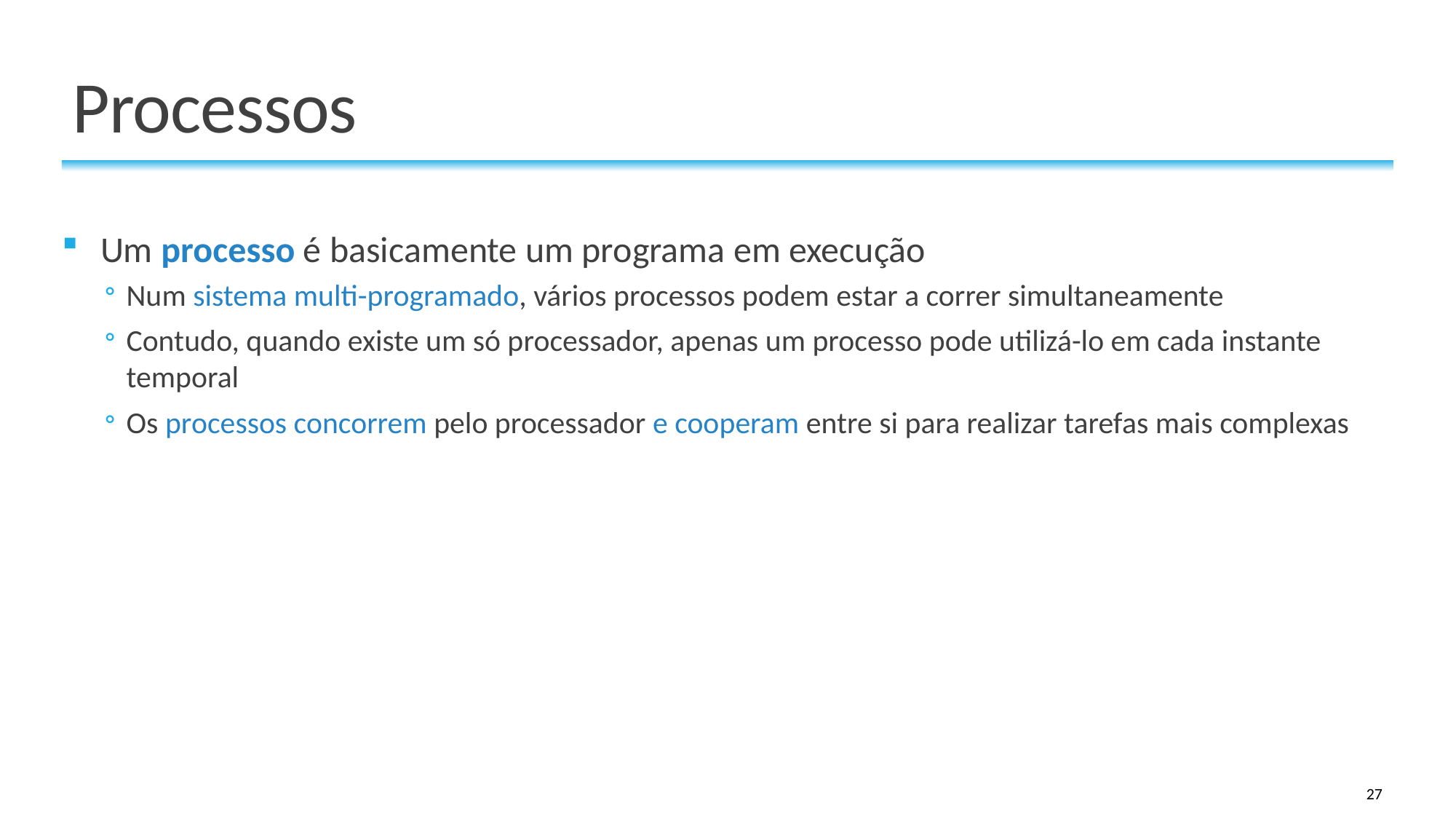

# Processos
Um processo é basicamente um programa em execução
Num sistema multi-programado, vários processos podem estar a correr simultaneamente
Contudo, quando existe um só processador, apenas um processo pode utilizá-lo em cada instante temporal
Os processos concorrem pelo processador e cooperam entre si para realizar tarefas mais complexas
27